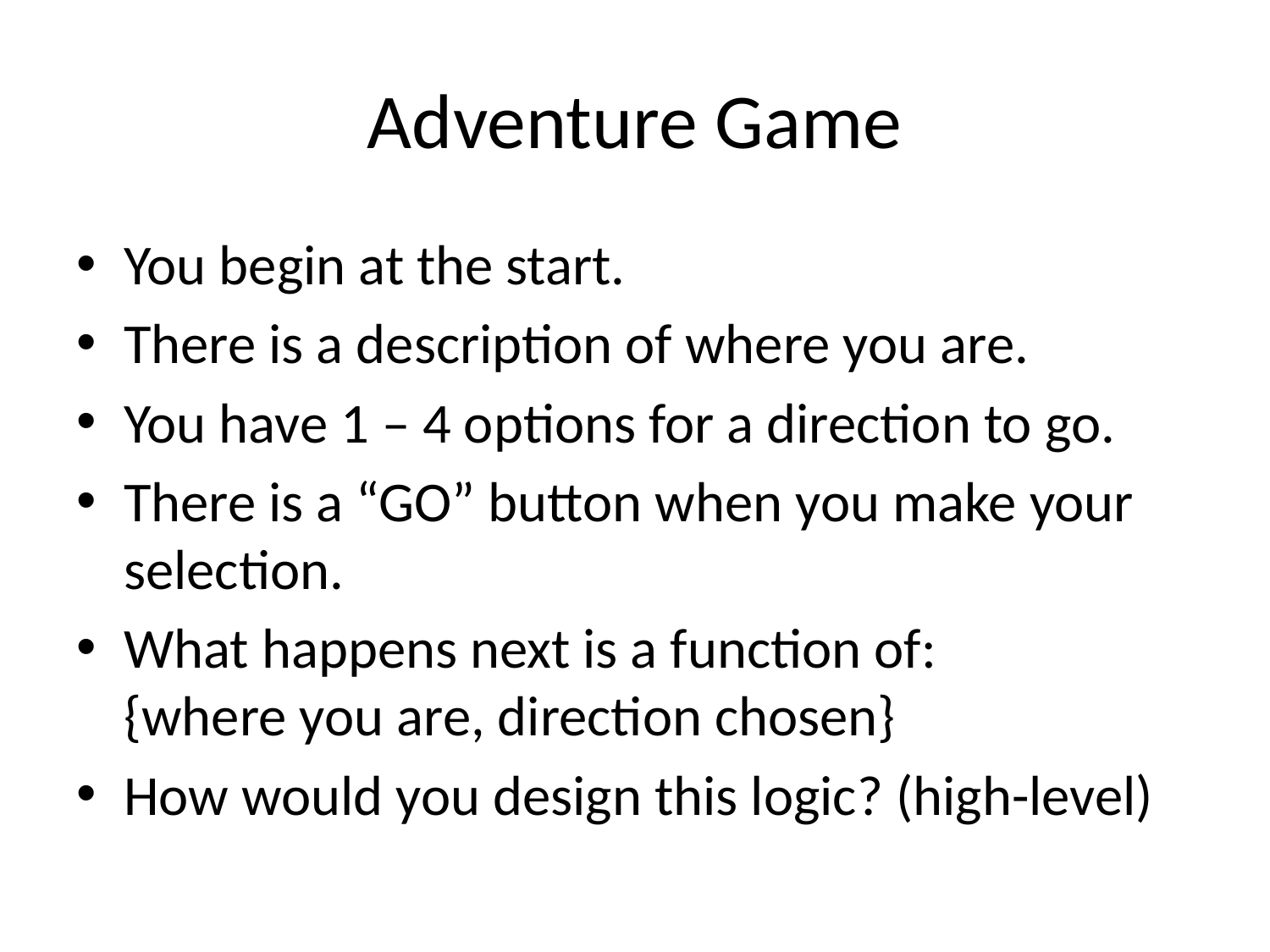

# Adventure Game
You begin at the start.
There is a description of where you are.
You have 1 – 4 options for a direction to go.
There is a “GO” button when you make your selection.
What happens next is a function of:
{where you are, direction chosen}
How would you design this logic? (high-level)